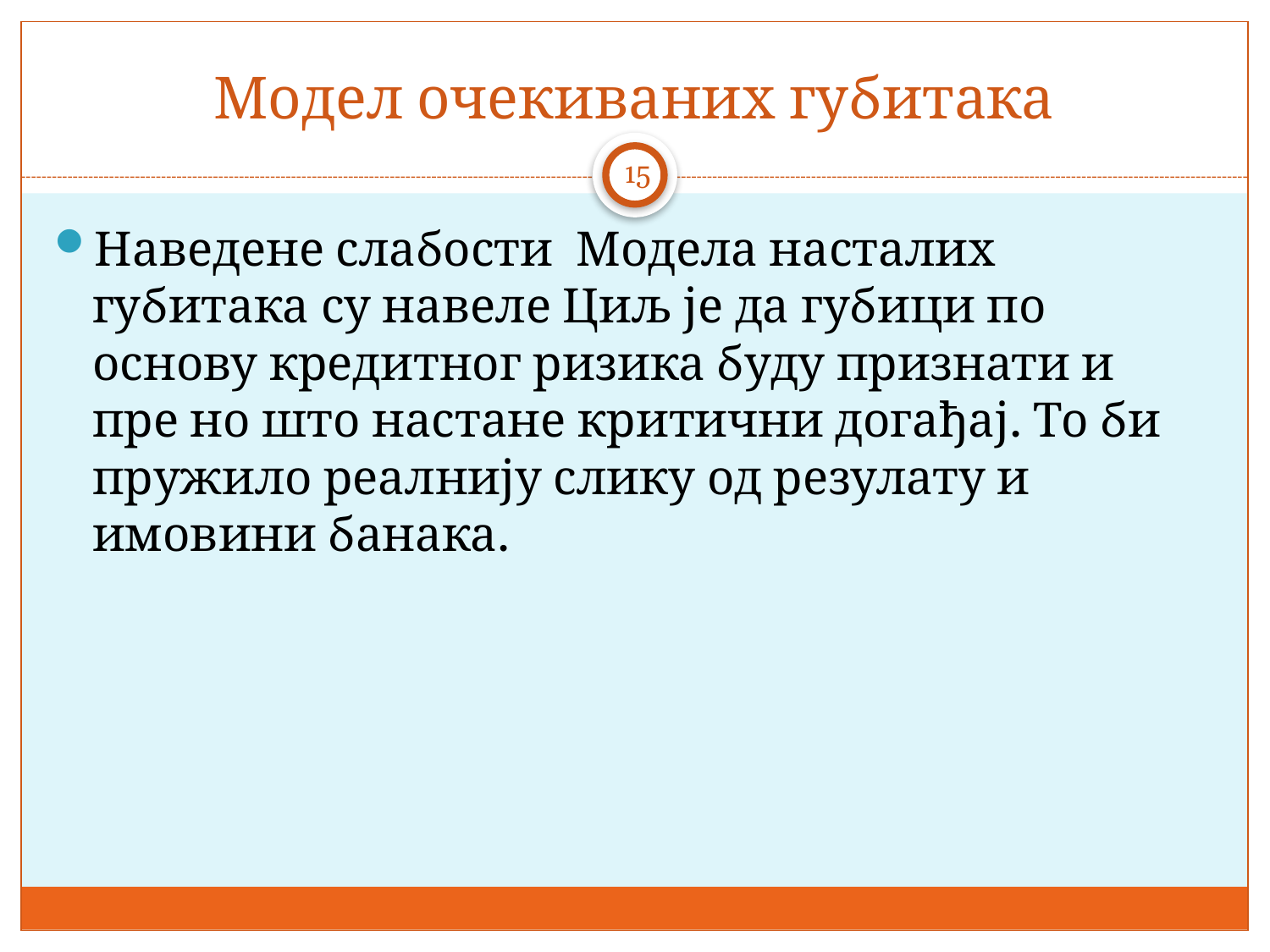

# Модел очекиваних губитака
15
Наведене слабости  Модела насталих губитака су навеле Циљ је да губици по основу кредитног ризика буду признати и пре но што настане критични догађај. То би пружило реалнију слику од резулату и имовини банака.